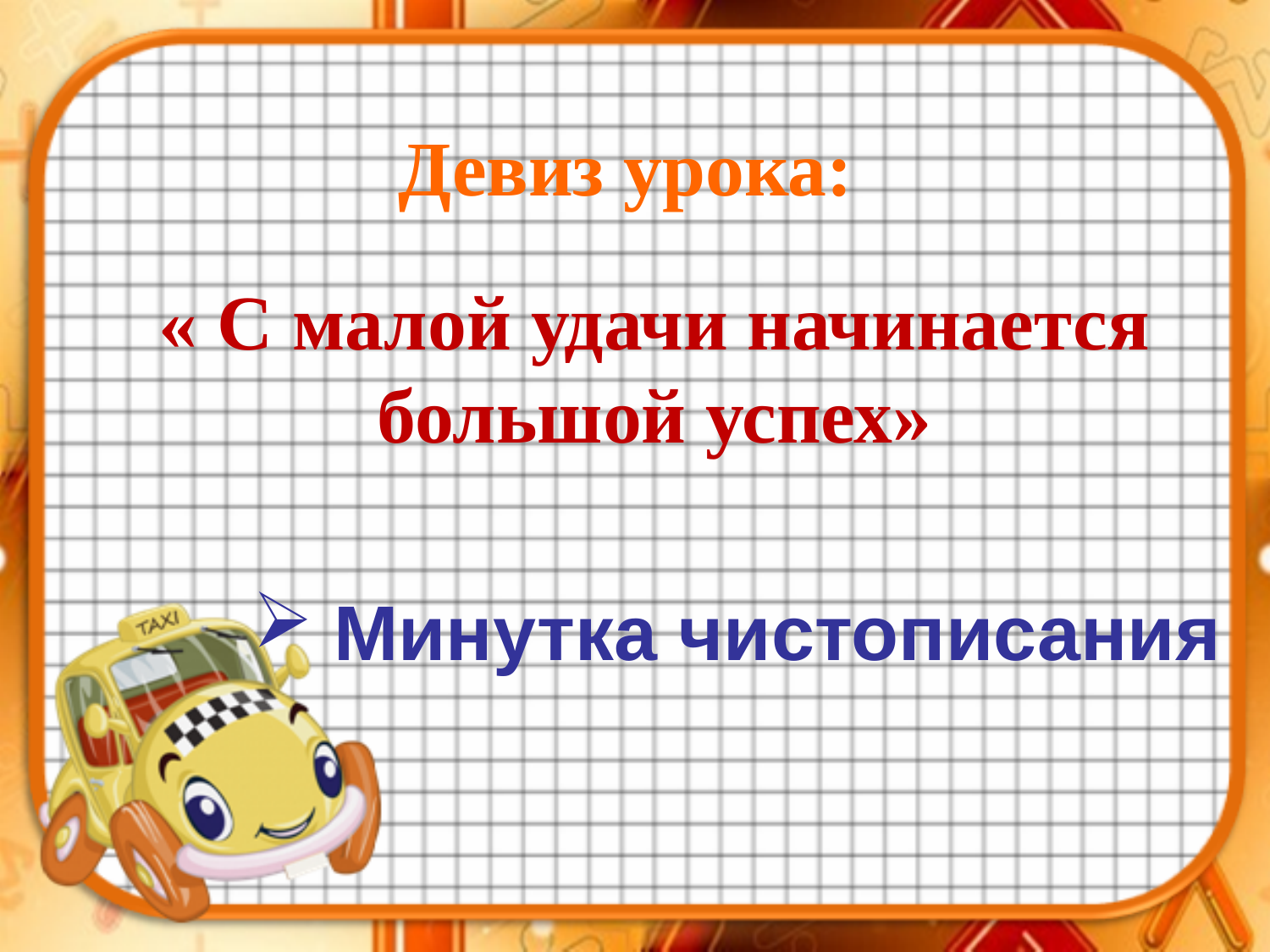

# Девиз урока:
« С малой удачи начинается большой успех»

 Минутка чистописания